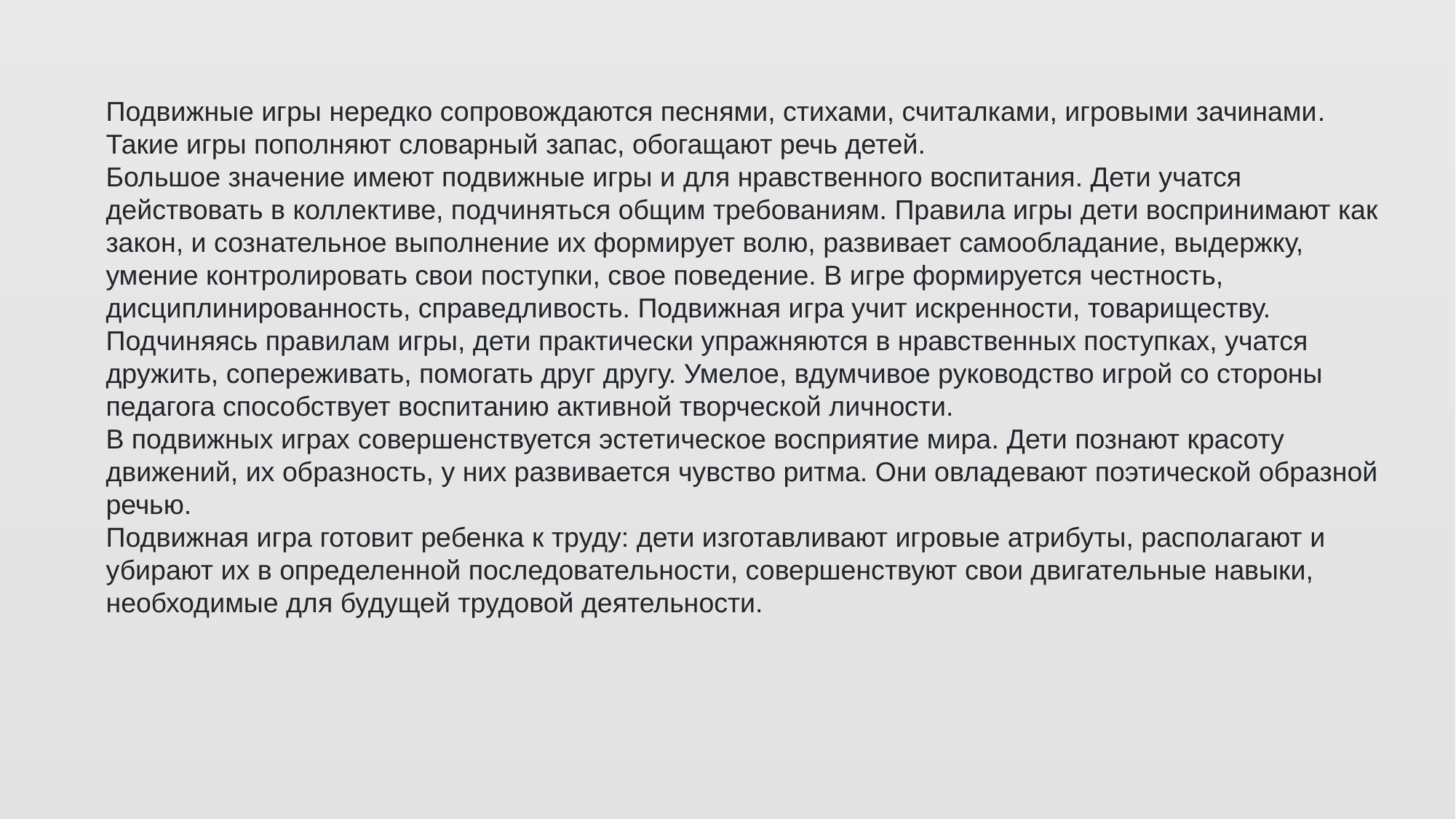

Подвижные игры нередко сопровождаются песнями, стихами, считалками, игровыми зачинами. Такие игры пополняют словарный запас, обогащают речь детей.
Большое значение имеют подвижные игры и для нравственного воспитания. Дети учатся действовать в коллективе, подчиняться общим требованиям. Правила игры дети воспринимают как закон, и сознательное выполнение их формирует волю, развивает самообладание, выдержку, умение контролировать свои поступки, свое поведение. В игре формируется честность, дисциплинированность, справедливость. Подвижная игра учит искренности, товариществу. Подчиняясь правилам игры, дети практически упражняются в нравственных поступках, учатся дружить, сопереживать, помогать друг другу. Умелое, вдумчивое руководство игрой со стороны педагога способствует воспитанию активной творческой личности.
В подвижных играх совершенствуется эстетическое восприятие мира. Дети познают красоту движений, их образность, у них развивается чувство ритма. Они овладевают поэтической образной речью.
Подвижная игра готовит ребенка к труду: дети изготавливают игровые атрибуты, располагают и убирают их в определенной последовательности, совершенствуют свои двигательные навыки, необходимые для будущей трудовой деятельности.